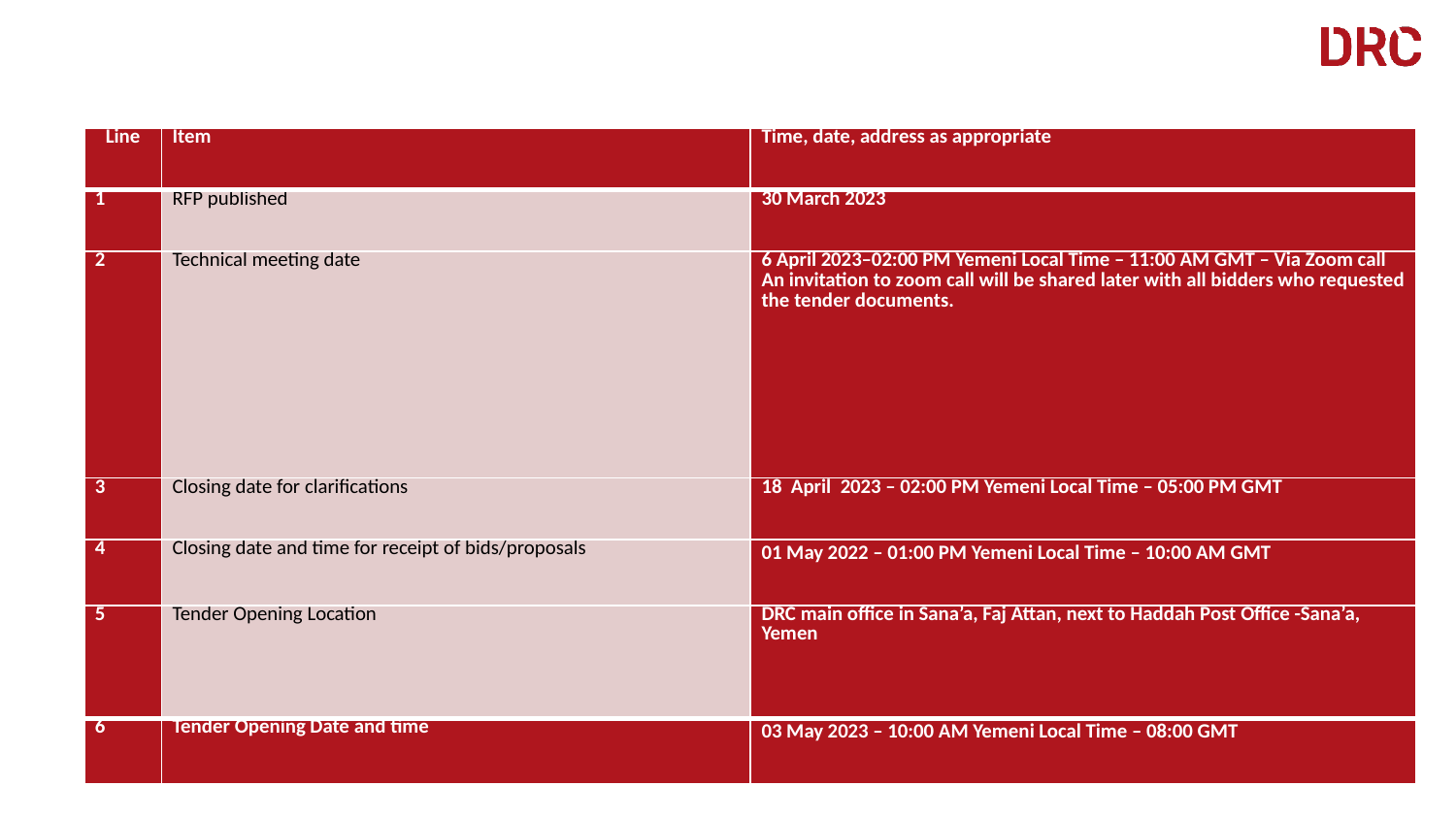

|  |
| --- |
| Line | Item | Time, date, address as appropriate |
| --- | --- | --- |
| 1 | RFP published | 30 March 2023 |
| 2 | Technical meeting date | 6 April 2023–02:00 PM Yemeni Local Time – 11:00 AM GMT – Via Zoom call An invitation to zoom call will be shared later with all bidders who requested the tender documents. |
| 3 | Closing date for clarifications | 18 April 2023 – 02:00 PM Yemeni Local Time – 05:00 PM GMT |
| 4 | Closing date and time for receipt of bids/proposals | 01 May 2022 – 01:00 PM Yemeni Local Time – 10:00 AM GMT |
| 5 | Tender Opening Location | DRC main office in Sana’a, Faj Attan, next to Haddah Post Office -Sana’a, Yemen |
| 6 | Tender Opening Date and time | 03 May 2023 – 10:00 AM Yemeni Local Time – 08:00 GMT |